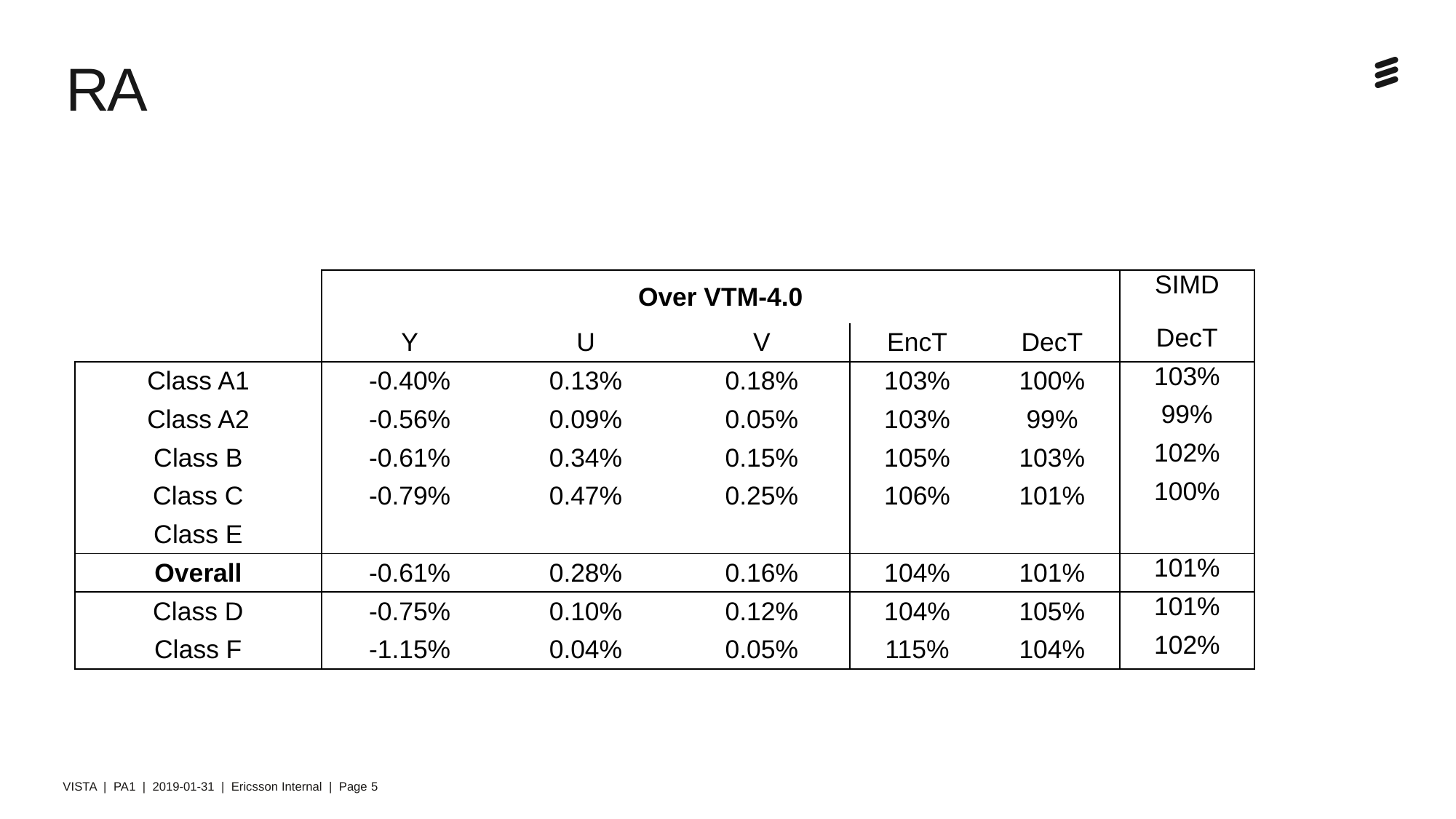

# RA
|  | Over VTM-4.0 |  |  |  |  | SIMD |
| --- | --- | --- | --- | --- | --- | --- |
|  | Y | U | V | EncT | DecT | DecT |
| Class A1 | -0.40% | 0.13% | 0.18% | 103% | 100% | 103% |
| Class A2 | -0.56% | 0.09% | 0.05% | 103% | 99% | 99% |
| Class B | -0.61% | 0.34% | 0.15% | 105% | 103% | 102% |
| Class C | -0.79% | 0.47% | 0.25% | 106% | 101% | 100% |
| Class E |  |  |  |  |  |  |
| Overall | -0.61% | 0.28% | 0.16% | 104% | 101% | 101% |
| Class D | -0.75% | 0.10% | 0.12% | 104% | 105% | 101% |
| Class F | -1.15% | 0.04% | 0.05% | 115% | 104% | 102% |